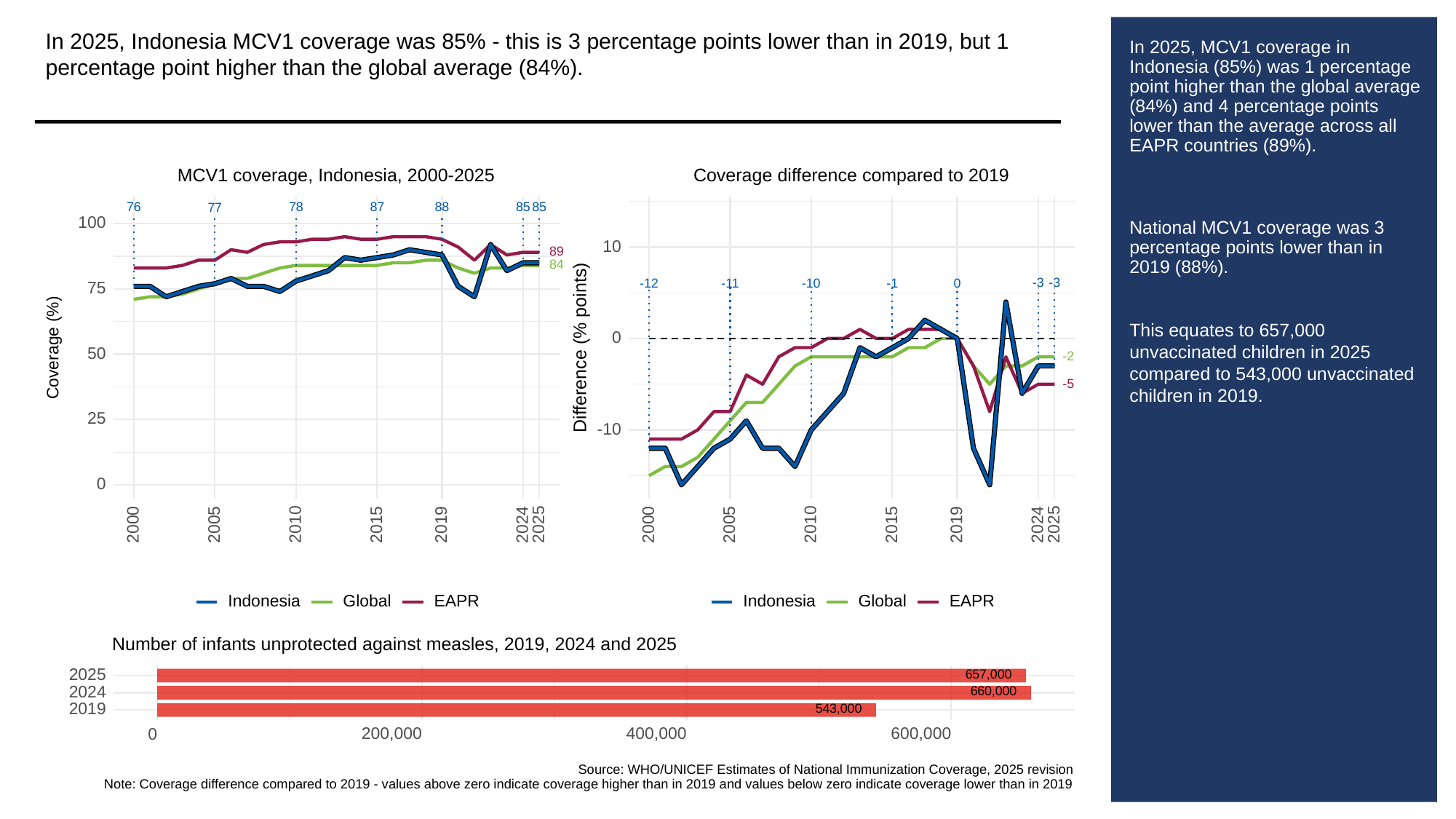

In 2025, Indonesia MCV1 coverage was 85% - this is 3 percentage points lower than in 2019, but 1 percentage point higher than the global average (84%).
# In 2025, MCV1 coverage in Indonesia (85%) was 1 percentage point higher than the global average (84%) and 4 percentage points lower than the average across all EAPR countries (89%).

National MCV1 coverage was 3 percentage points lower than in 2019 (88%).

This equates to 657,000 unvaccinated children in 2025 compared to 543,000 unvaccinated children in 2019.

MCV1 coverage, Indonesia, 2000-2025
Coverage difference compared to 2019

76
78
87
88
85
85
77
100

10

89

84
-3
-3
-10
0
-12
-11
-1
75

0

Difference (% points)
Coverage (%)
50
-2

-5

25

-10

0

2000
2005
2010
2015
2019
2024
2025
2000
2005
2010
2015
2019
2024
2025
Global
Global
Indonesia
Indonesia
EAPR
EAPR

Number of infants unprotected against measles, 2019, 2024 and 2025

657,000
2025

660,000
2024

543,000
2019

200,000
400,000
600,000
0
Source: WHO/UNICEF Estimates of National Immunization Coverage, 2025 revision
Note: Coverage difference compared to 2019 - values above zero indicate coverage higher than in 2019 and values below zero indicate coverage lower than in 2019